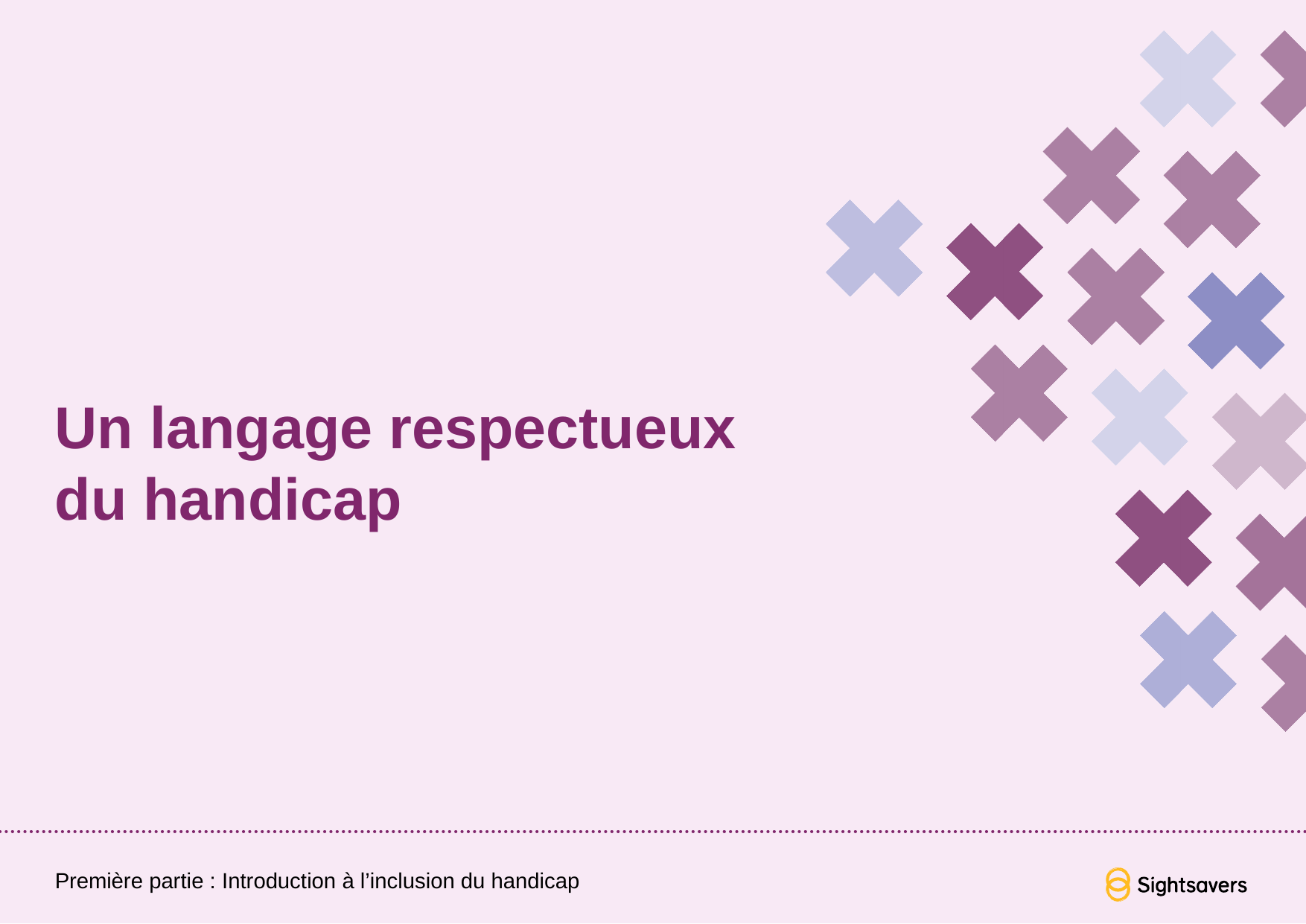

# Un langage respectueux du handicap
Première partie : Introduction à l’inclusion du handicap